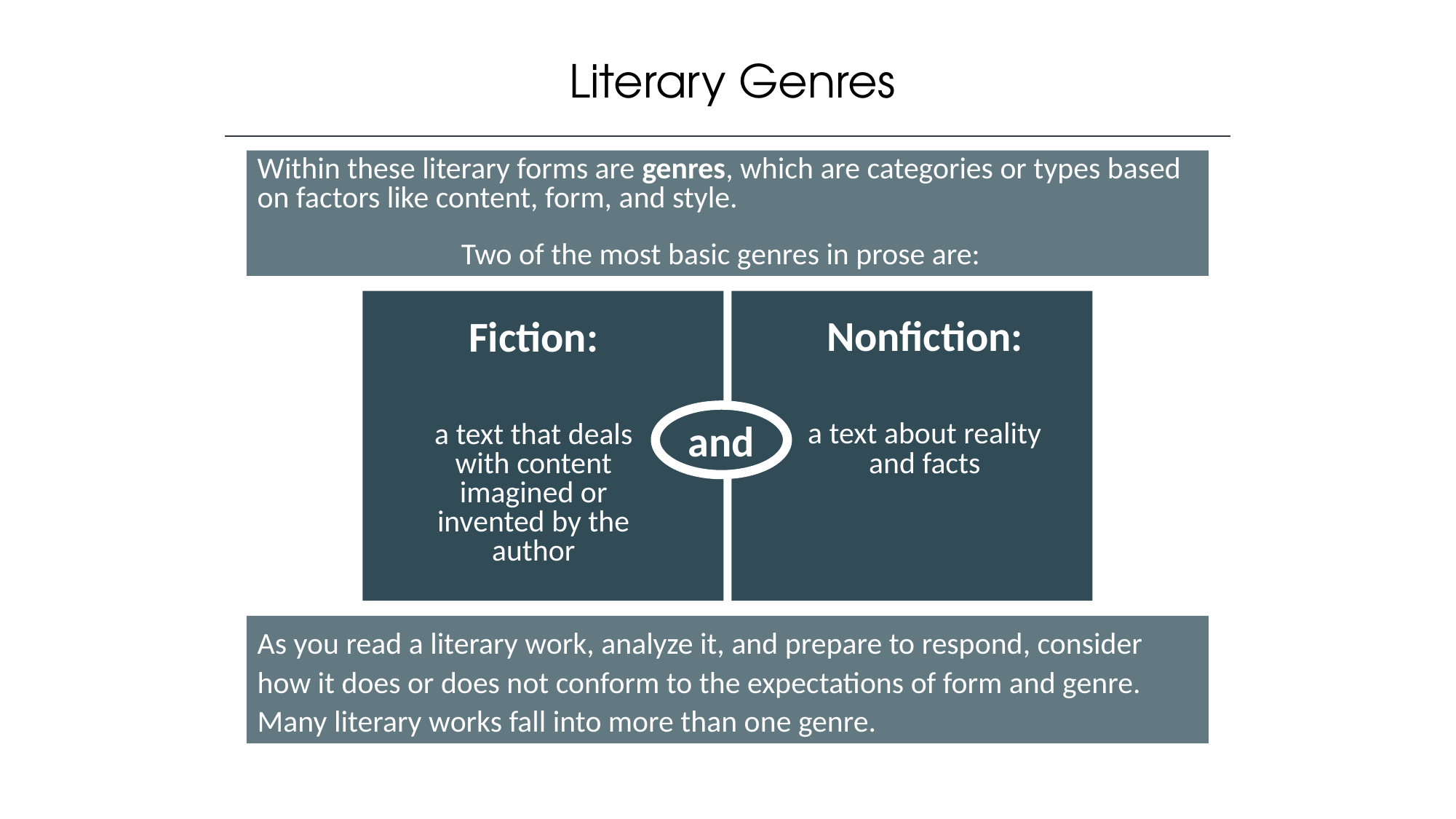

Literary Genres
Within these literary forms are genres, which are categories or types based on factors like content, form, and style.
Two of the most basic genres in prose are:

and
Nonfiction:

a text about reality and facts
Fiction:

a text that deals with content imagined or invented by the author
As you read a literary work, analyze it, and prepare to respond, consider how it does or does not conform to the expectations of form and genre. Many literary works fall into more than one genre.
HAWKES LEARNING